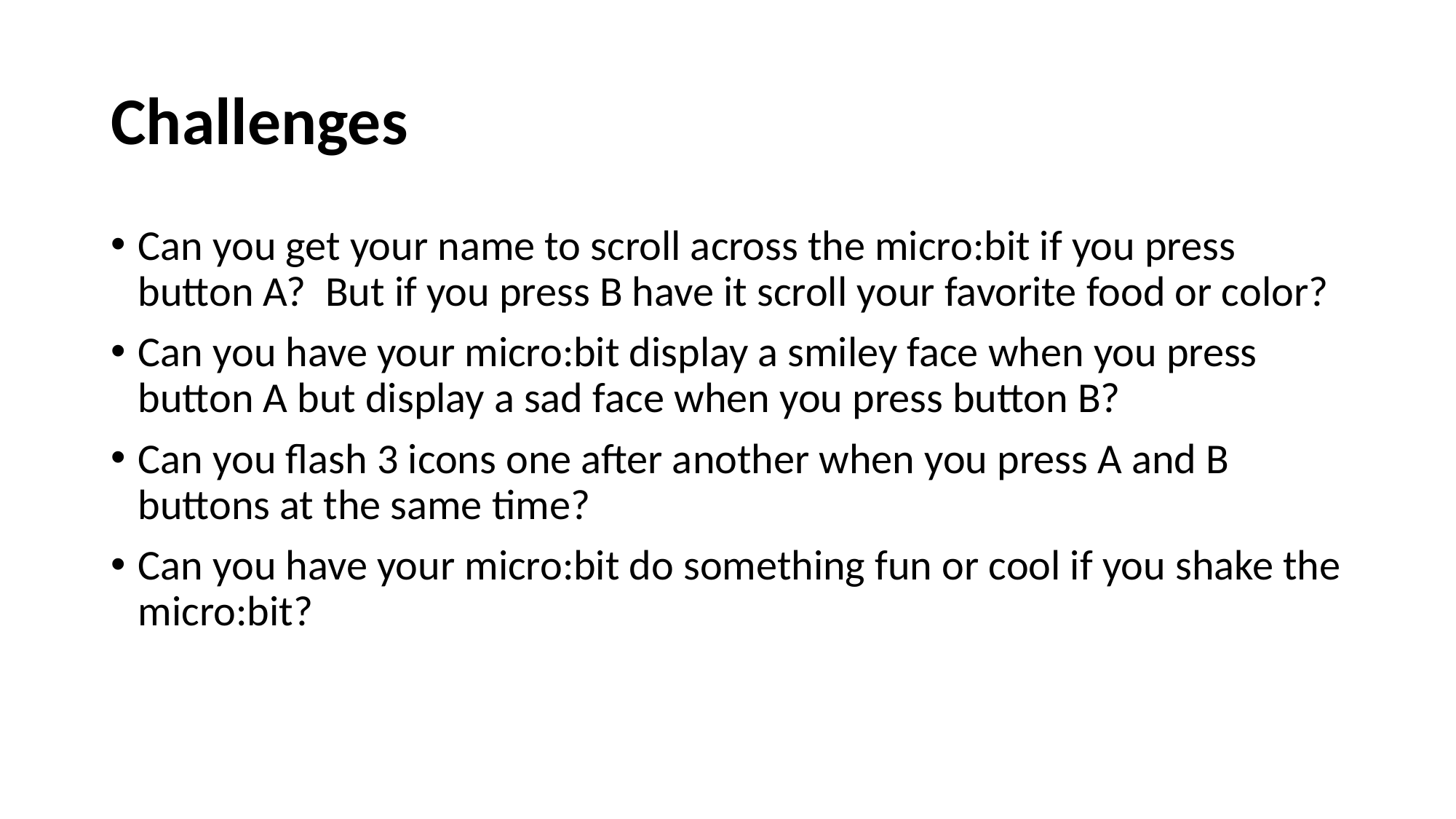

# Challenges
Can you get your name to scroll across the micro:bit if you press button A?  But if you press B have it scroll your favorite food or color?
Can you have your micro:bit display a smiley face when you press button A but display a sad face when you press button B?
Can you flash 3 icons one after another when you press A and B buttons at the same time?
Can you have your micro:bit do something fun or cool if you shake the micro:bit?